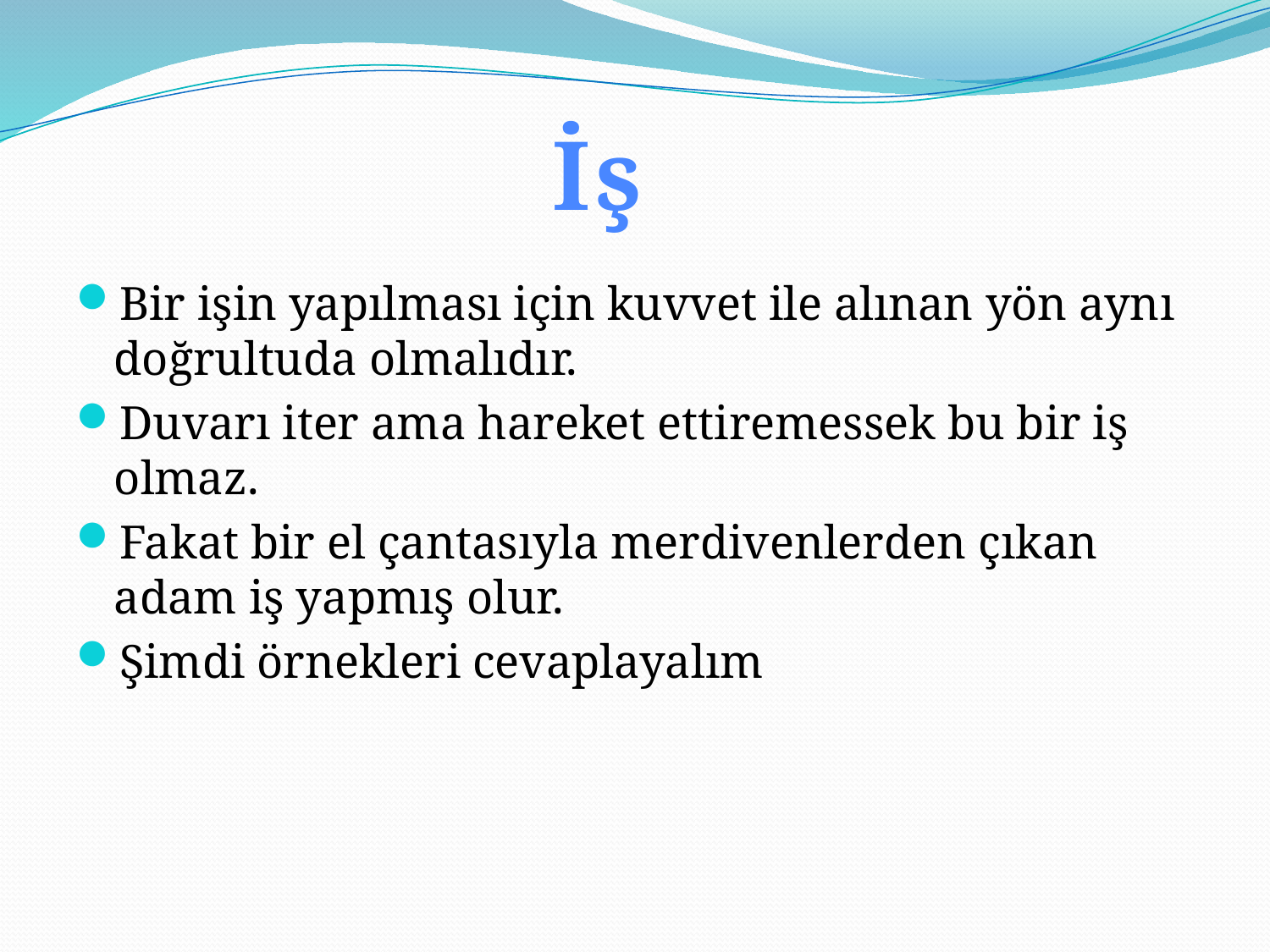

#
İş
Bir işin yapılması için kuvvet ile alınan yön aynı doğrultuda olmalıdır.
Duvarı iter ama hareket ettiremessek bu bir iş olmaz.
Fakat bir el çantasıyla merdivenlerden çıkan adam iş yapmış olur.
Şimdi örnekleri cevaplayalım